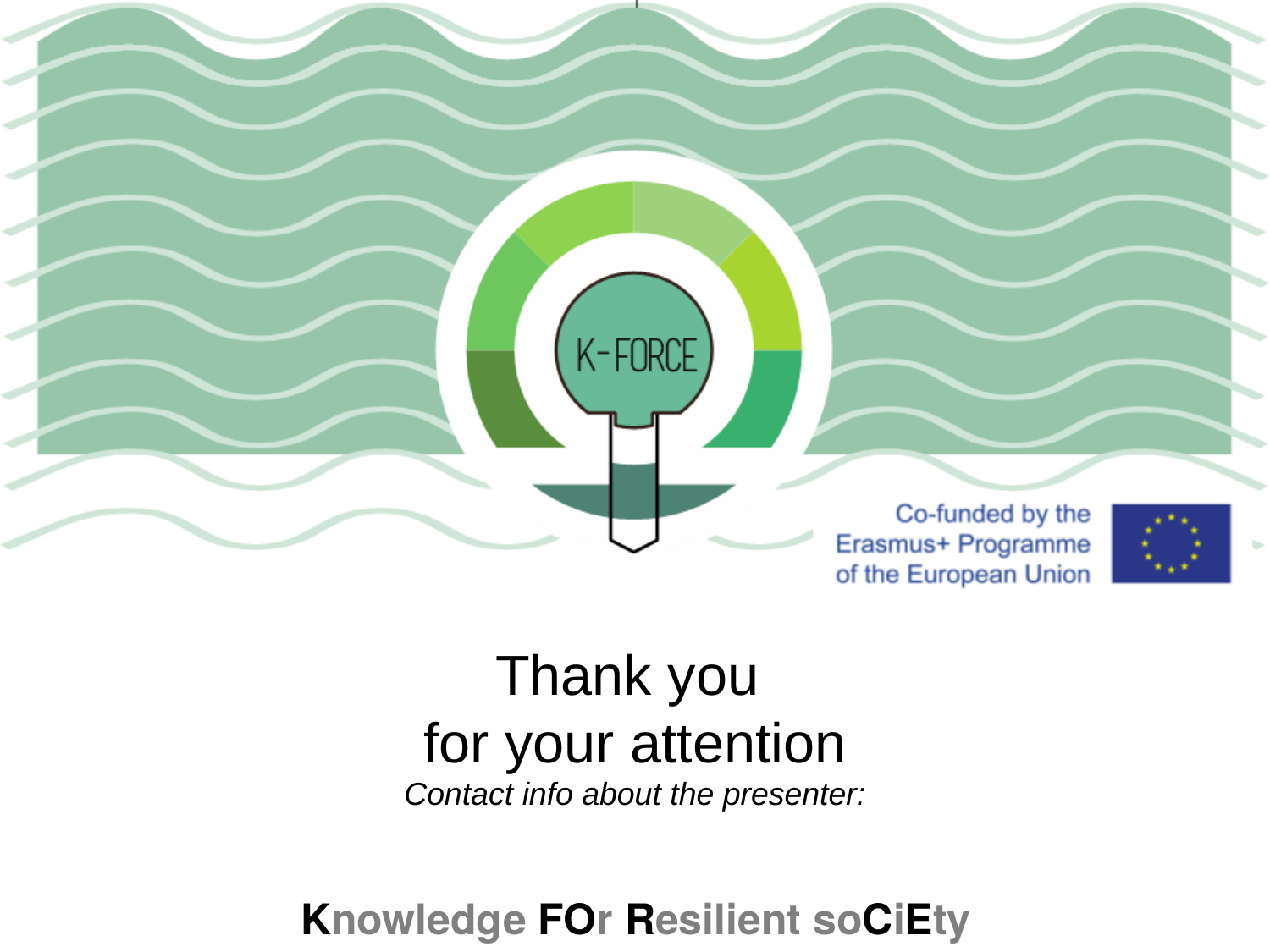

Thank you
for your attention
Contact info about the presenter:
Knowledge FOr Resilient soCiEty